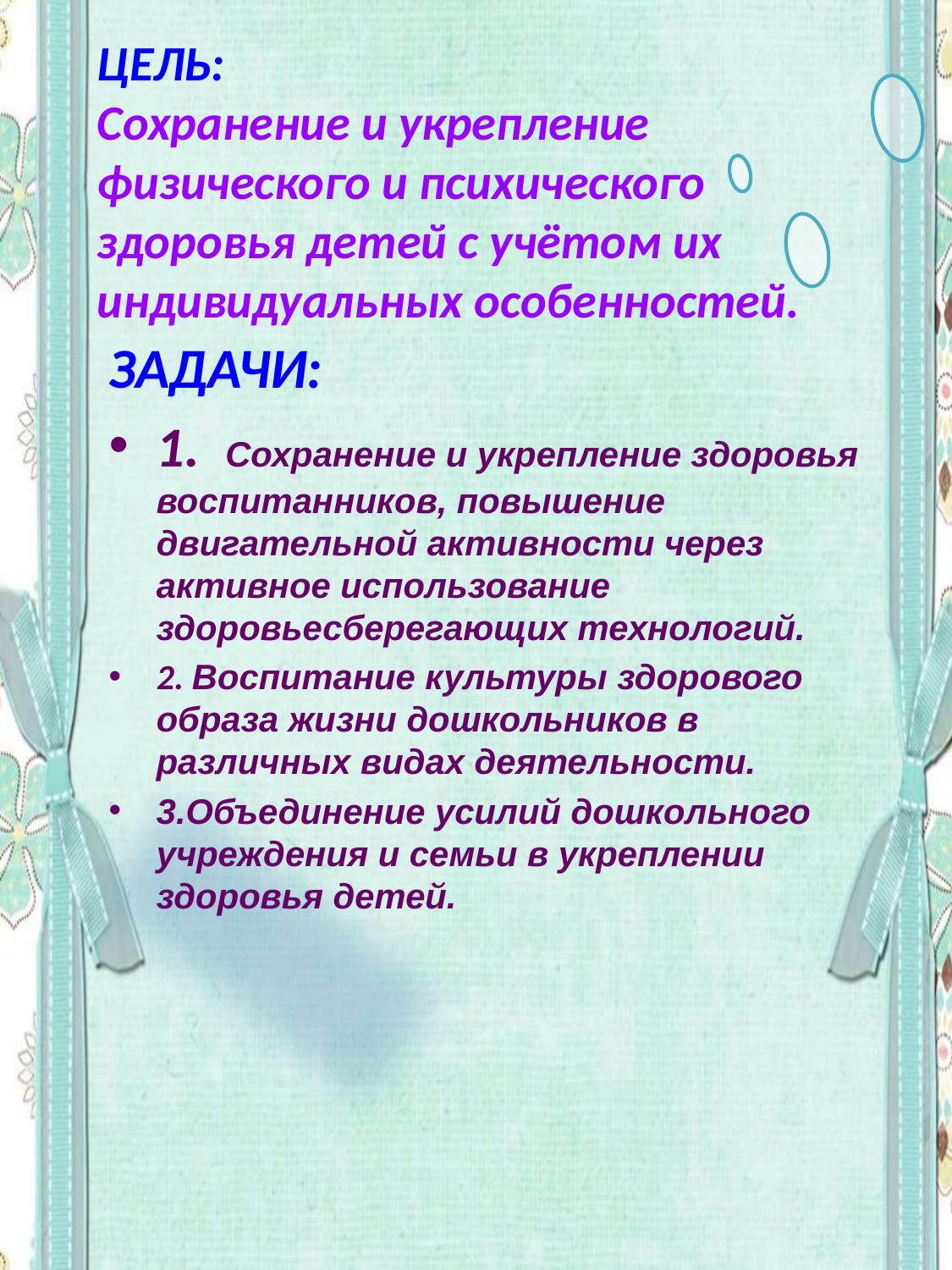

ЦЕЛЬ:
Сохранение и укрепление физического и психического здоровья детей с учётом их индивидуальных особенностей.

ЗАДАЧИ:
1.  Сохранение и укрепление здоровья воспитанников, повышение двигательной активности через активное использование здоровьесберегающих технологий.
2. Воспитание культуры здорового образа жизни дошкольников в различных видах деятельности.
3.Объединение усилий дошкольного учреждения и семьи в укреплении здоровья детей.